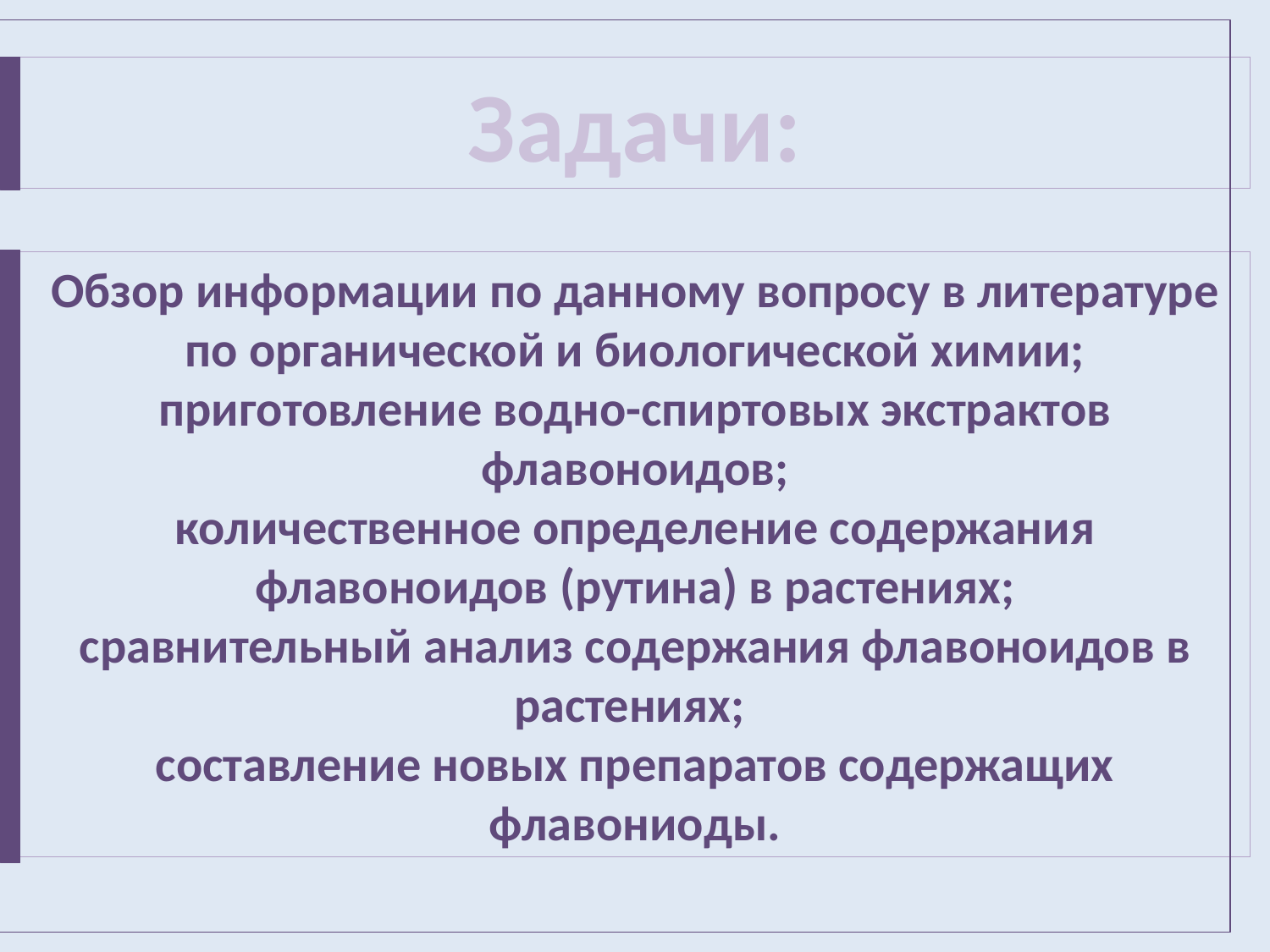

Задачи:

Обзор информации по данному вопросу в литературе по органической и биологической химии;
приготовление водно-спиртовых экстрактов флавоноидов;
количественное определение содержания флавоноидов (рутина) в растениях;
сравнительный анализ содержания флавоноидов в растениях;
составление новых препаратов содержащих флавониоды.